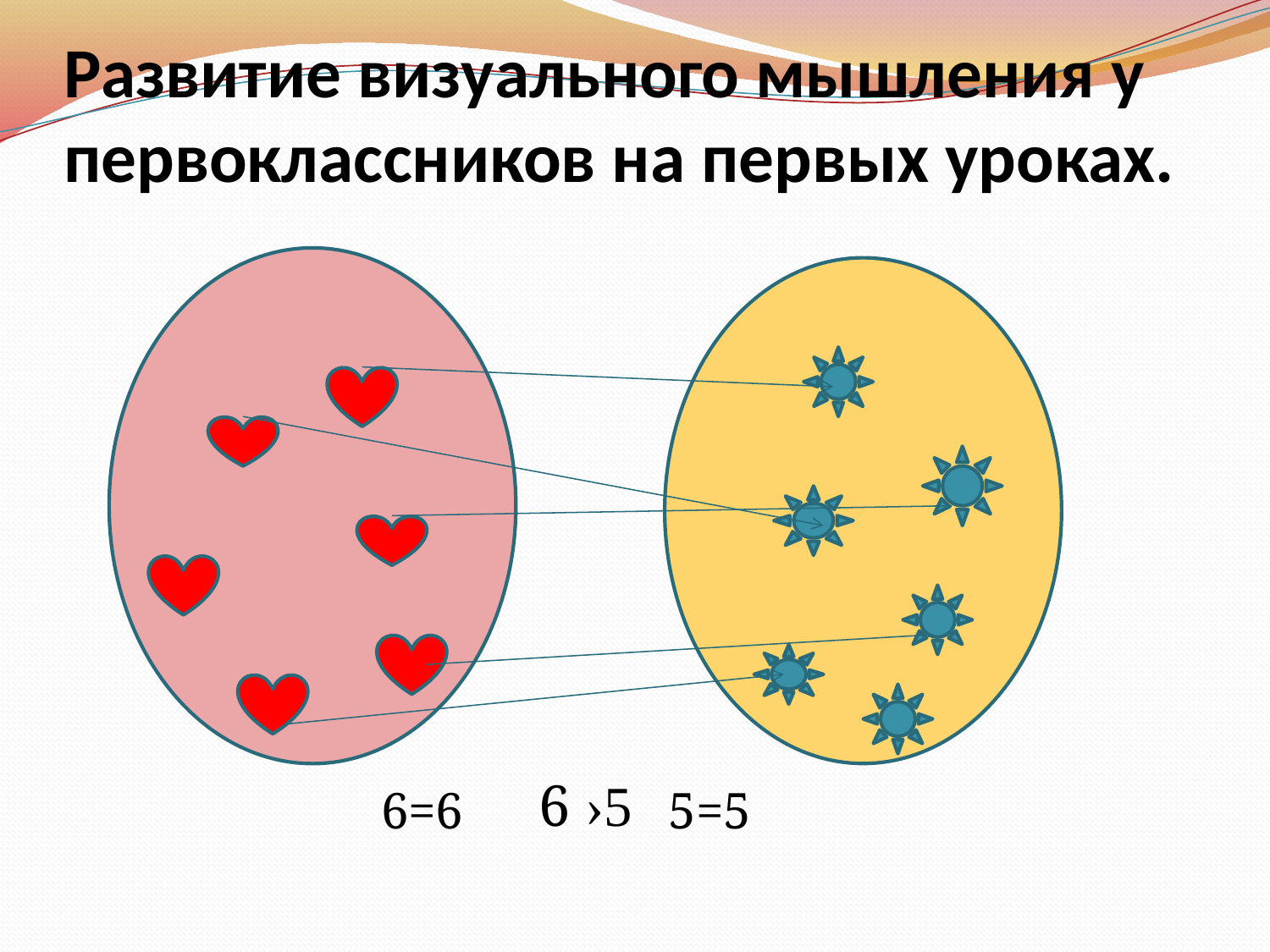

# Развитие визуального мышления у первоклассников на первых уроках.

6 ›5
6=6
5=5